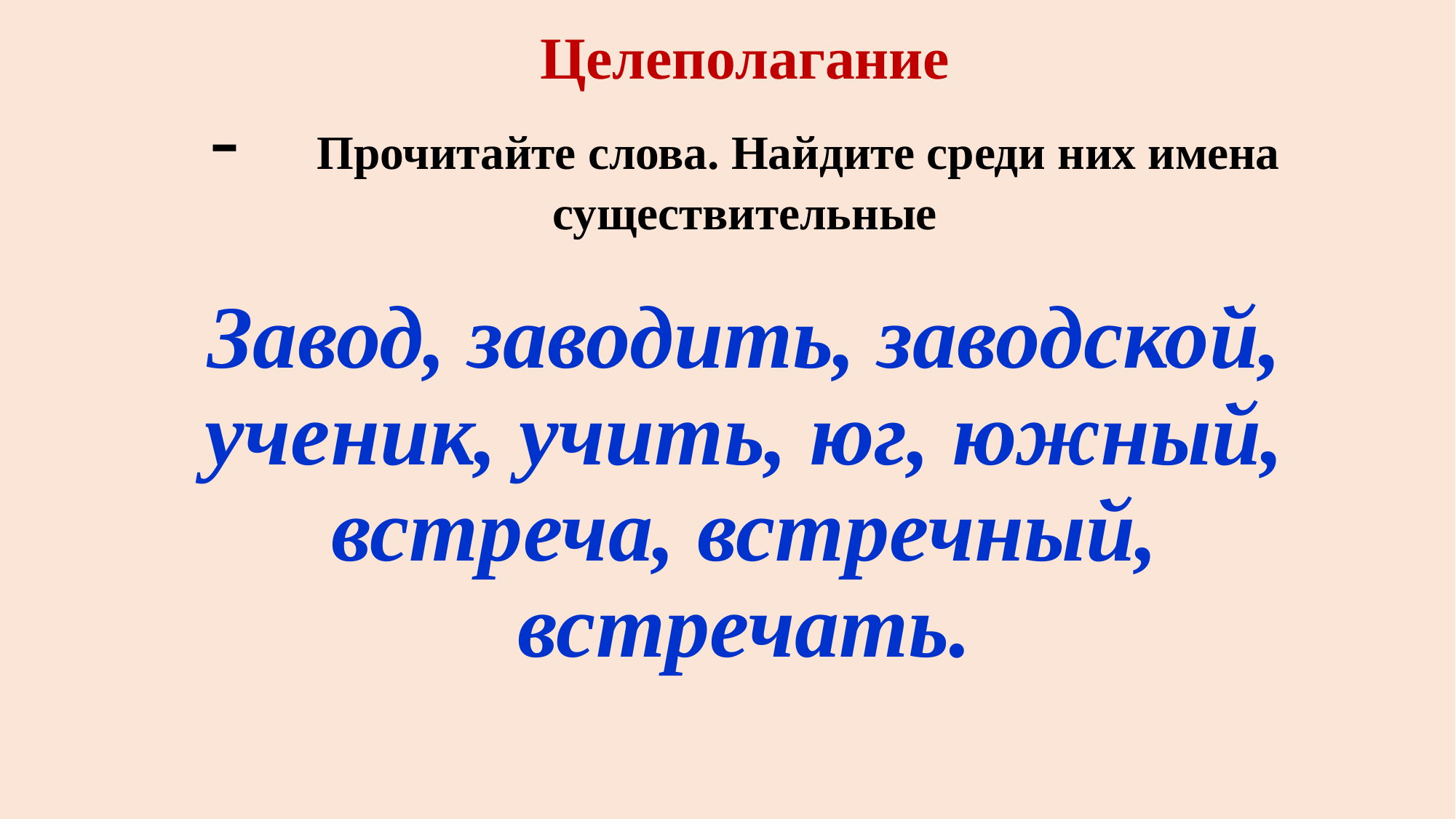

Целеполагание
-	Прочитайте слова. Найдите среди них имена существительные
Завод, заводить, заводской, ученик, учить, юг, южный, встреча, встречный, встречать.